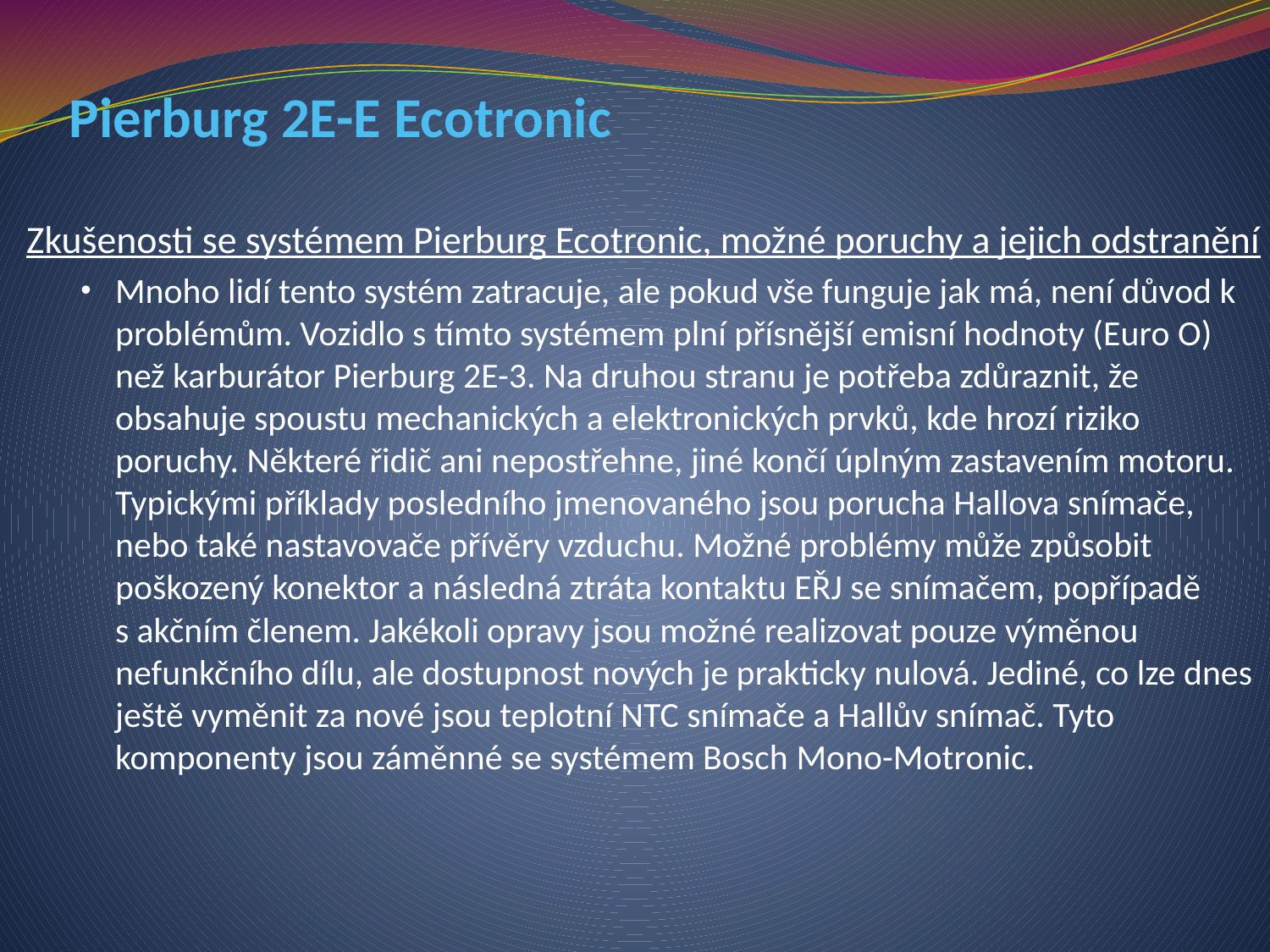

Pierburg 2E-E Ecotronic
Zkušenosti se systémem Pierburg Ecotronic, možné poruchy a jejich odstranění
Mnoho lidí tento systém zatracuje, ale pokud vše funguje jak má, není důvod k problémům. Vozidlo s tímto systémem plní přísnější emisní hodnoty (Euro O) než karburátor Pierburg 2E-3. Na druhou stranu je potřeba zdůraznit, že obsahuje spoustu mechanických a elektronických prvků, kde hrozí riziko poruchy. Některé řidič ani nepostřehne, jiné končí úplným zastavením motoru. Typickými příklady posledního jmenovaného jsou porucha Hallova snímače, nebo také nastavovače přívěry vzduchu. Možné problémy může způsobit poškozený konektor a následná ztráta kontaktu EŘJ se snímačem, popřípadě       s akčním členem. Jakékoli opravy jsou možné realizovat pouze výměnou nefunkčního dílu, ale dostupnost nových je prakticky nulová. Jediné, co lze dnes ještě vyměnit za nové jsou teplotní NTC snímače a Hallův snímač. Tyto komponenty jsou záměnné se systémem Bosch Mono-Motronic.